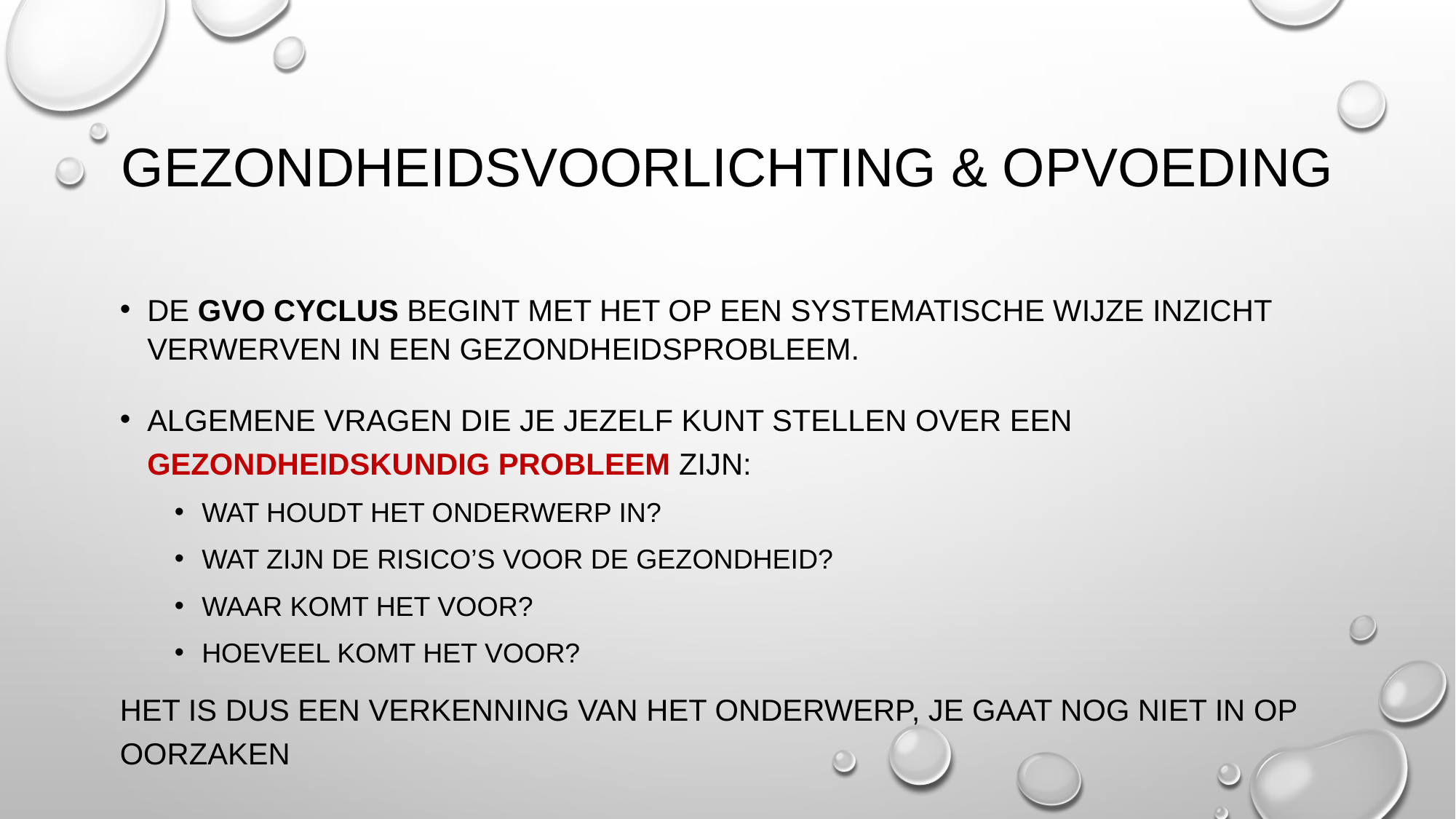

# Gezondheidsvoorlichting & opvoeding
De GVO cyclus begint met het op een systematische wijze inzicht verwerven in een gezondheidsprobleem.
Algemene vragen die je jezelf kunt stellen over een gezondheidskundig probleem zijn:
Wat houdt het onderwerp in?
Wat zijn de risico’s voor de gezondheid?
Waar komt het voor?
Hoeveel komt het voor?
Het is dus een verkenning van het onderwerp, je gaat nog niet in op oorzaken